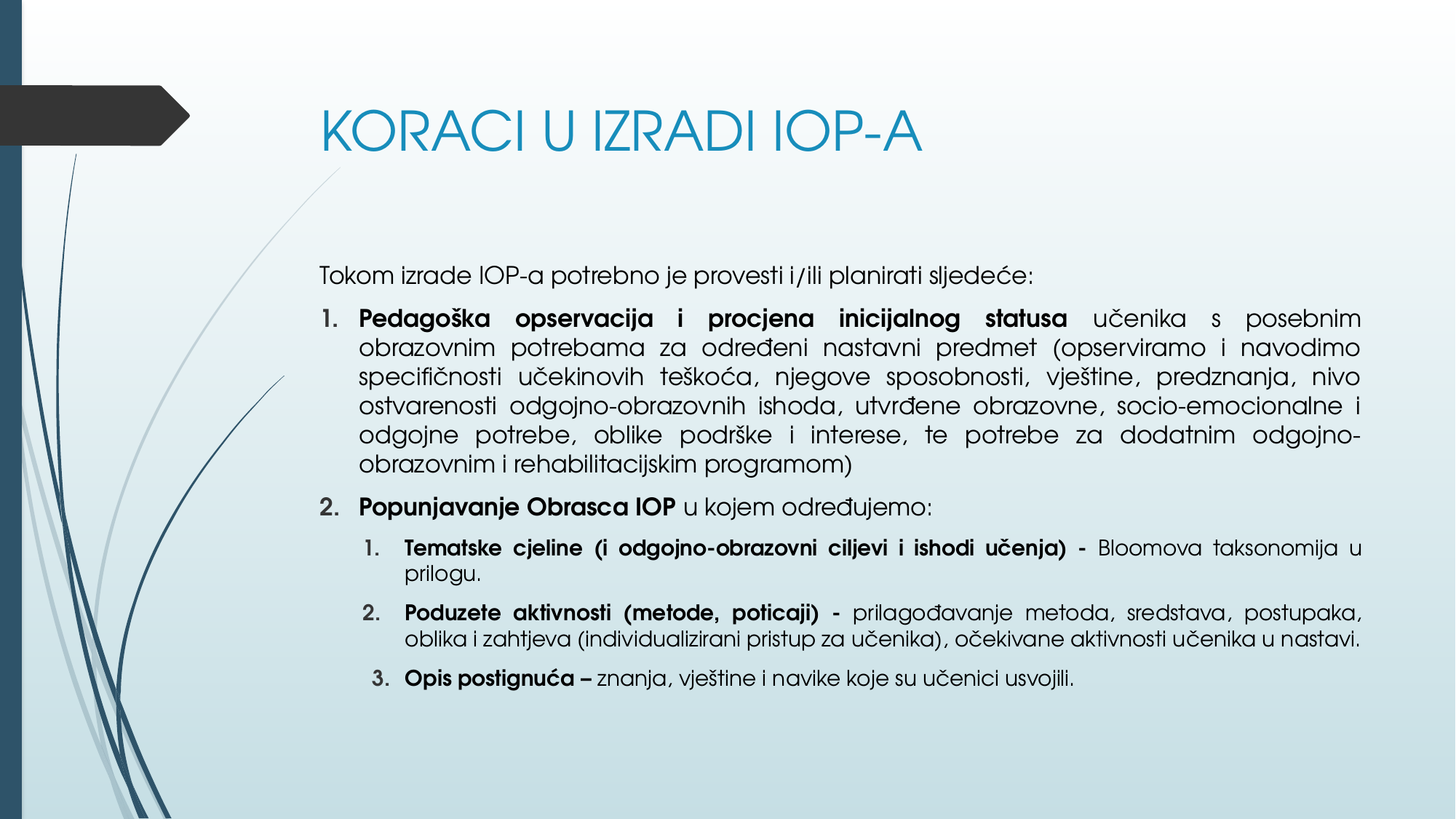

# KORACI U IZRADI IOP-A
Tokom izrade IOP-a potrebno je provesti i/ili planirati sljedeće:
Pedagoška opservacija i procjena inicijalnog statusa učenika s posebnim obrazovnim potrebama za određeni nastavni predmet (opserviramo i navodimo specifičnosti učekinovih teškoća, njegove sposobnosti, vještine, predznanja, nivo ostvarenosti odgojno-obrazovnih ishoda, utvrđene obrazovne, socio-emocionalne i odgojne potrebe, oblike podrške i interese, te potrebe za dodatnim odgojno-obrazovnim i rehabilitacijskim programom)
Popunjavanje Obrasca IOP u kojem određujemo:
Tematske cjeline (i odgojno-obrazovni ciljevi i ishodi učenja) - Bloomova taksonomija u prilogu.
Poduzete aktivnosti (metode, poticaji) - prilagođavanje metoda, sredstava, postupaka, oblika i zahtjeva (individualizirani pristup za učenika), očekivane aktivnosti učenika u nastavi.
Opis postignuća – znanja, vještine i navike koje su učenici usvojili.